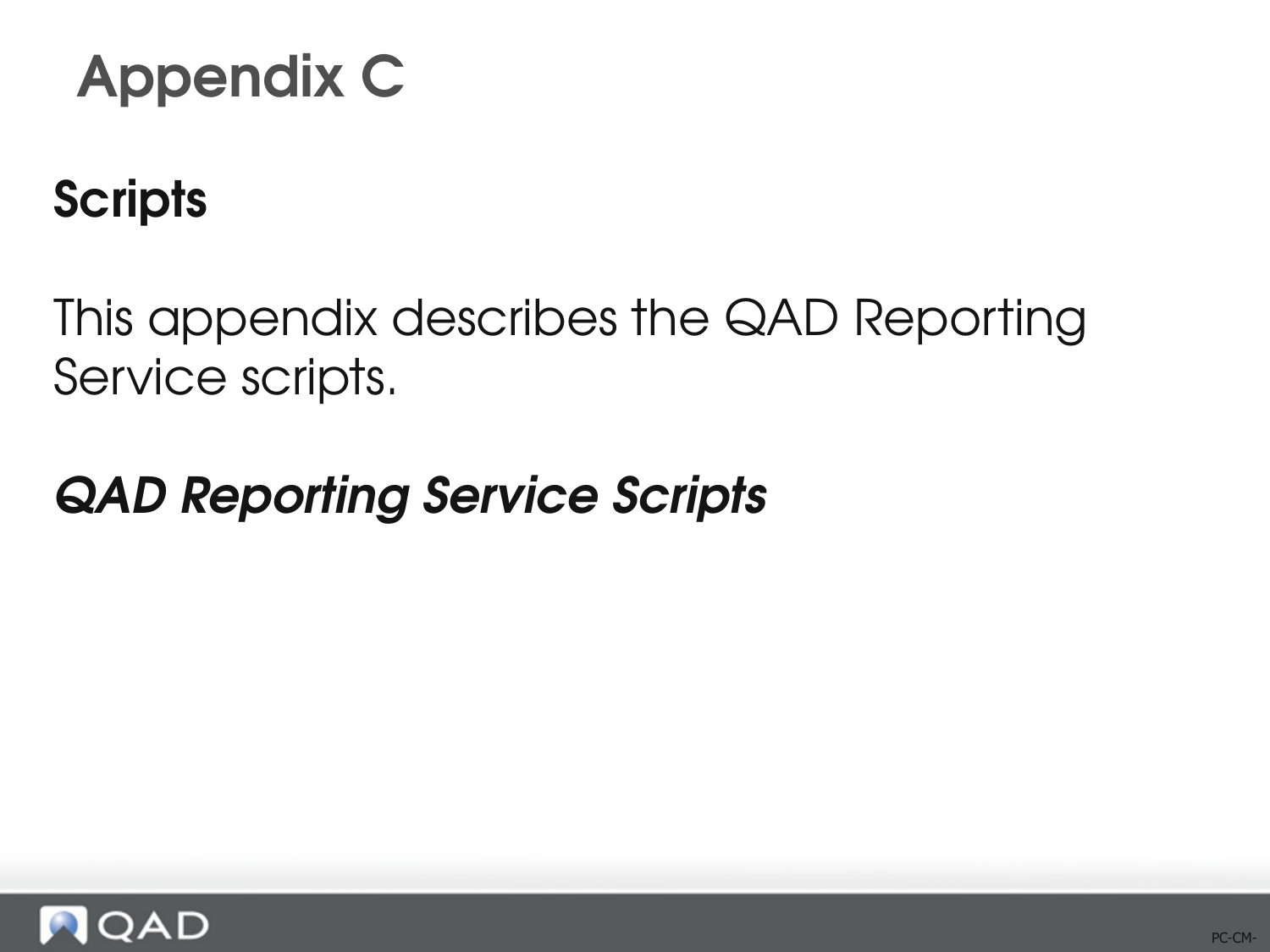

# Appendix C
Scripts

This appendix describes the QAD Reporting Service scripts.

QAD Reporting Service Scripts
PC-CM-